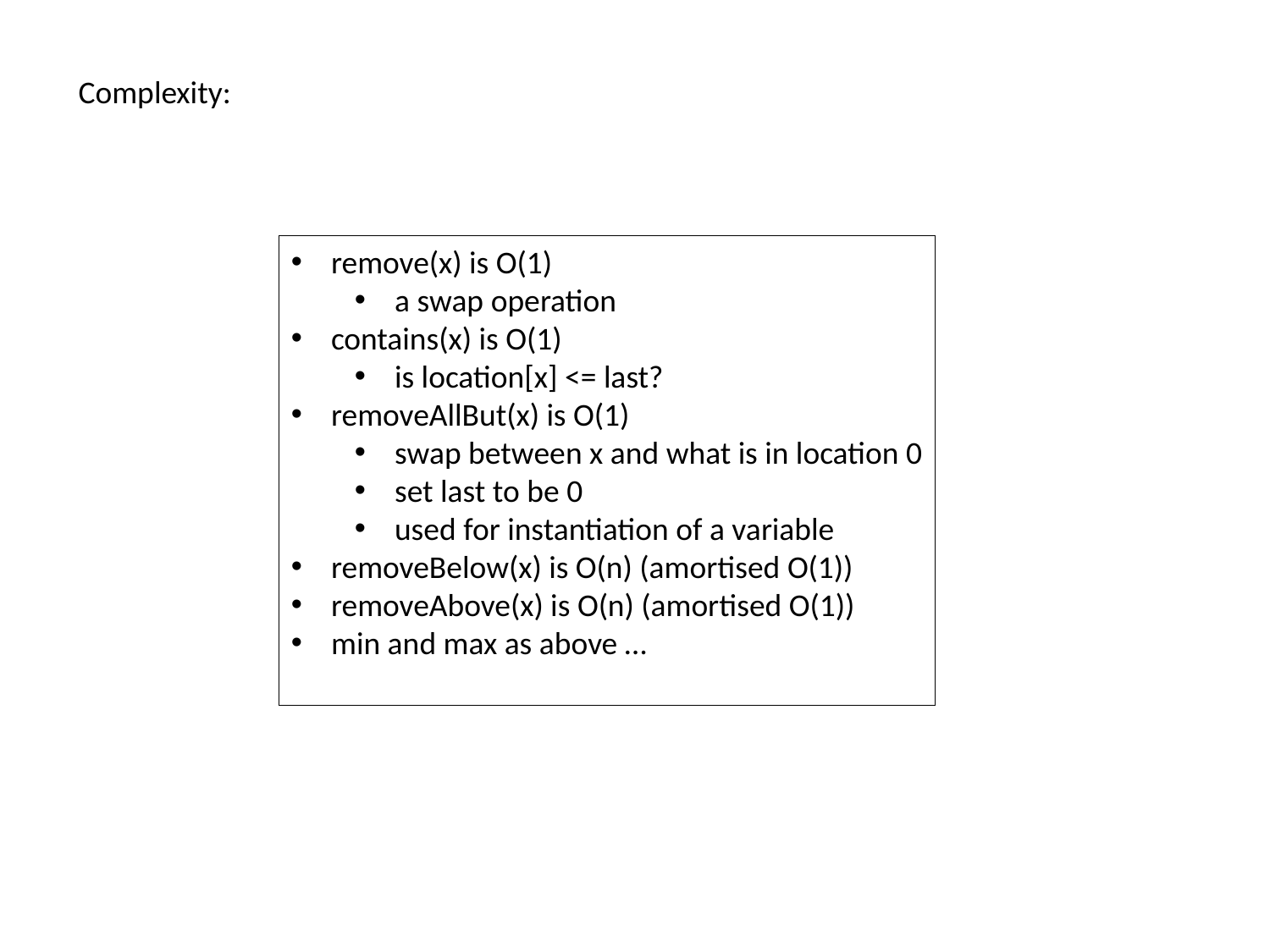

Complexity:
remove(x) is O(1)
a swap operation
contains(x) is O(1)
is location[x] <= last?
removeAllBut(x) is O(1)
swap between x and what is in location 0
set last to be 0
used for instantiation of a variable
removeBelow(x) is O(n) (amortised O(1))
removeAbove(x) is O(n) (amortised O(1))
min and max as above …